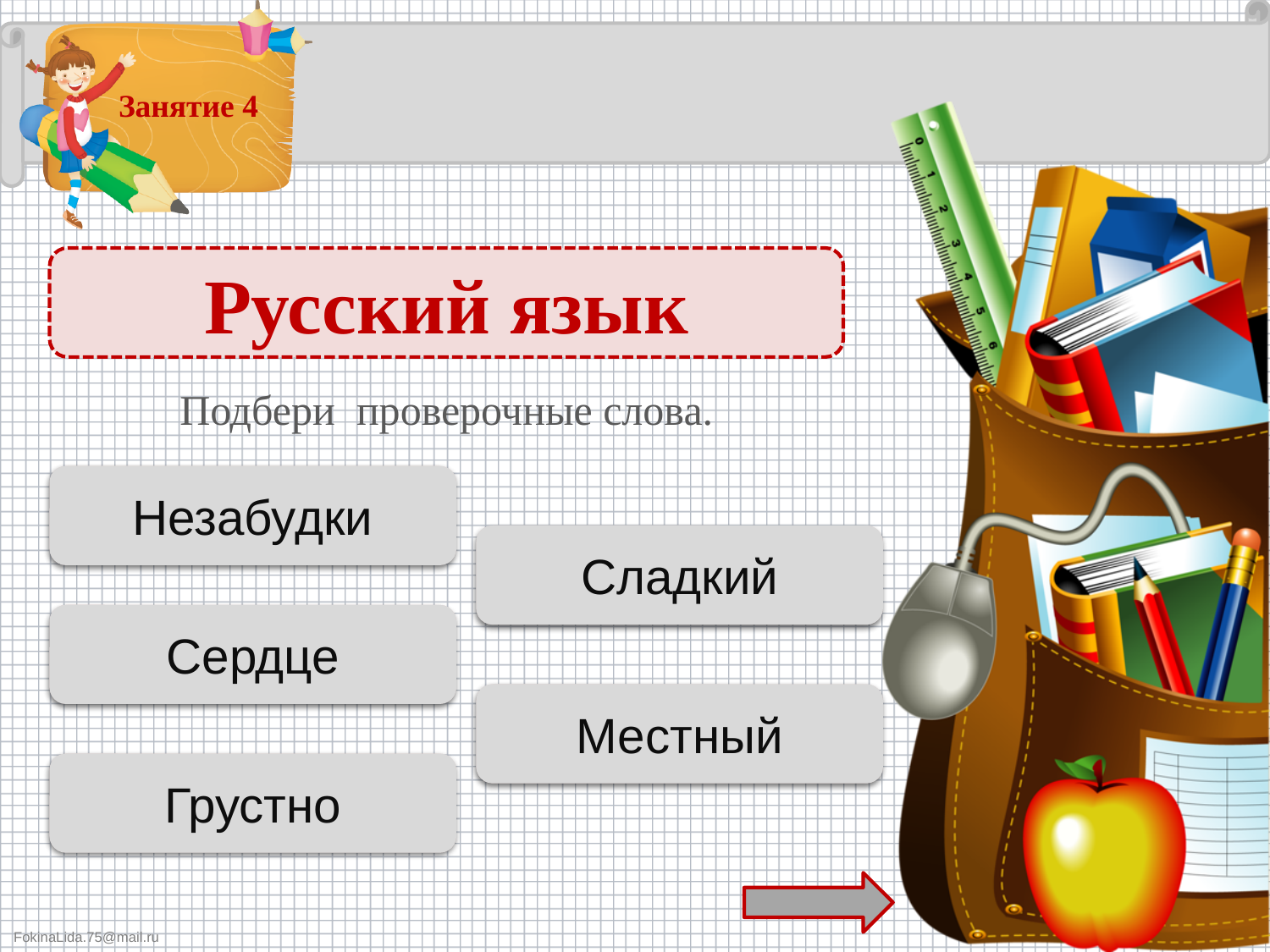

Русский язык
Подбери  проверочные слова.
Незабудочка - 1 б.
Незабудки

Сладость - 1 б.
Сладкий

Сердечко - 1 б.
Сердце

Место - 1 б.
Местный

Грусть - 1 б.
Грустно